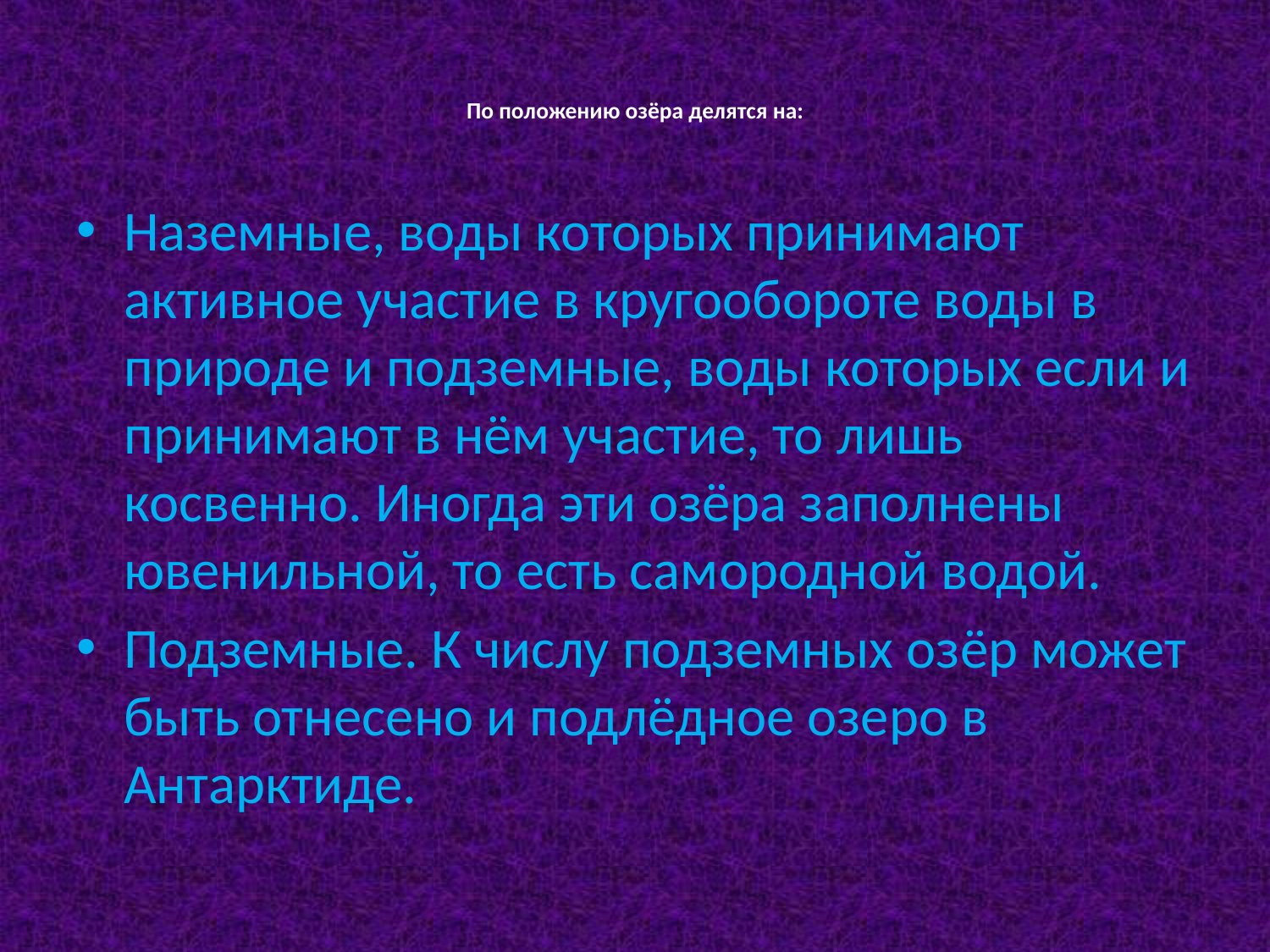

# По положению озёра делятся на:
Наземные, воды которых принимают активное участие в кругообороте воды в природе и подземные, воды которых если и принимают в нём участие, то лишь косвенно. Иногда эти озёра заполнены ювенильной, то есть самородной водой.
Подземные. К числу подземных озёр может быть отнесено и подлёдное озеро в Антарктиде.